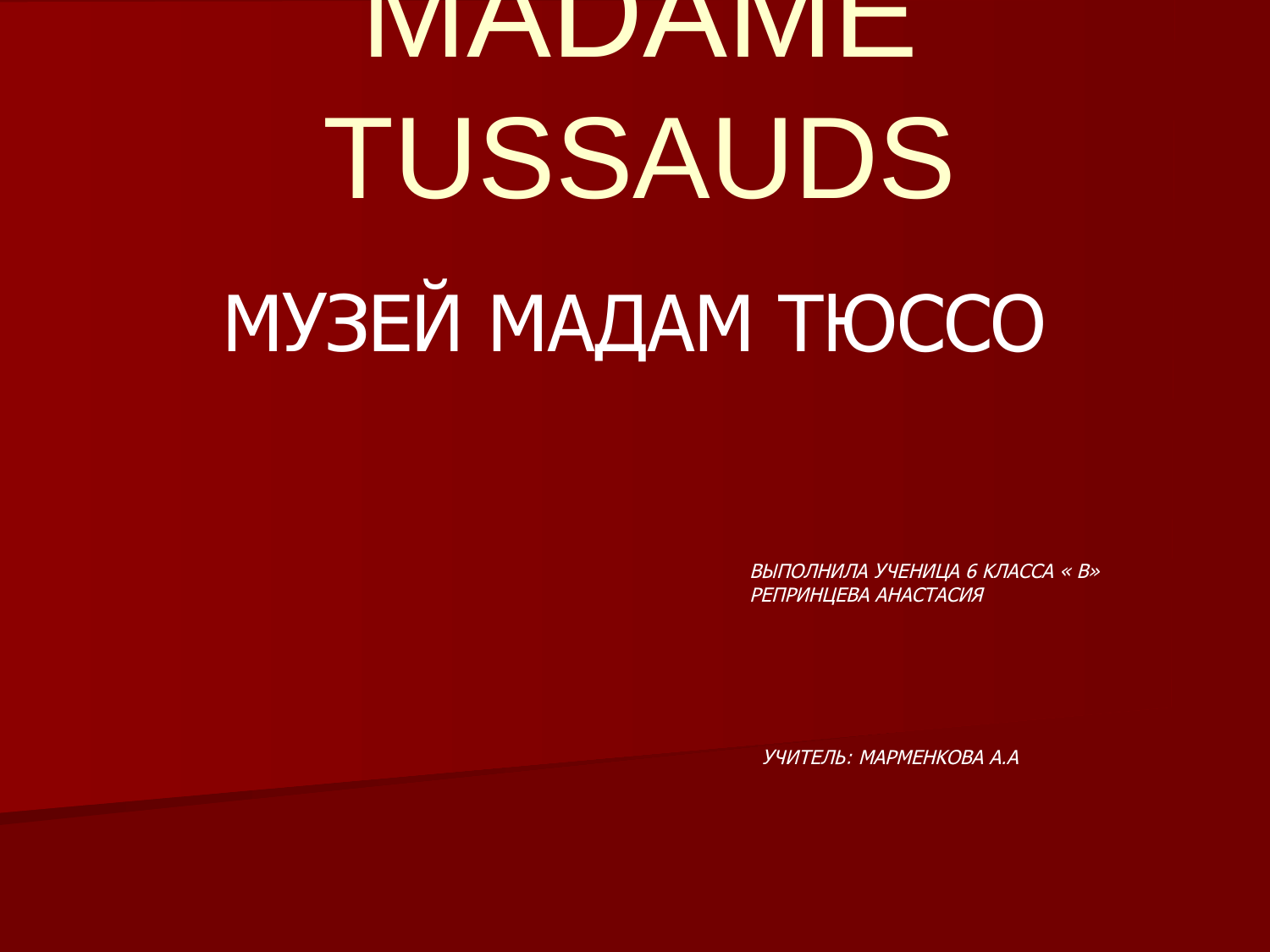

# MADAME TUSSAUDS
МУЗЕЙ МАДАМ ТЮССО

                                                                ВЫПОЛНИЛА УЧЕНИЦА 6 КЛАССА « В»
                                                                РЕПРИНЦЕВА АНАСТАСИЯ

                                                                  УЧИТЕЛЬ: МАРМЕНКОВА А.А